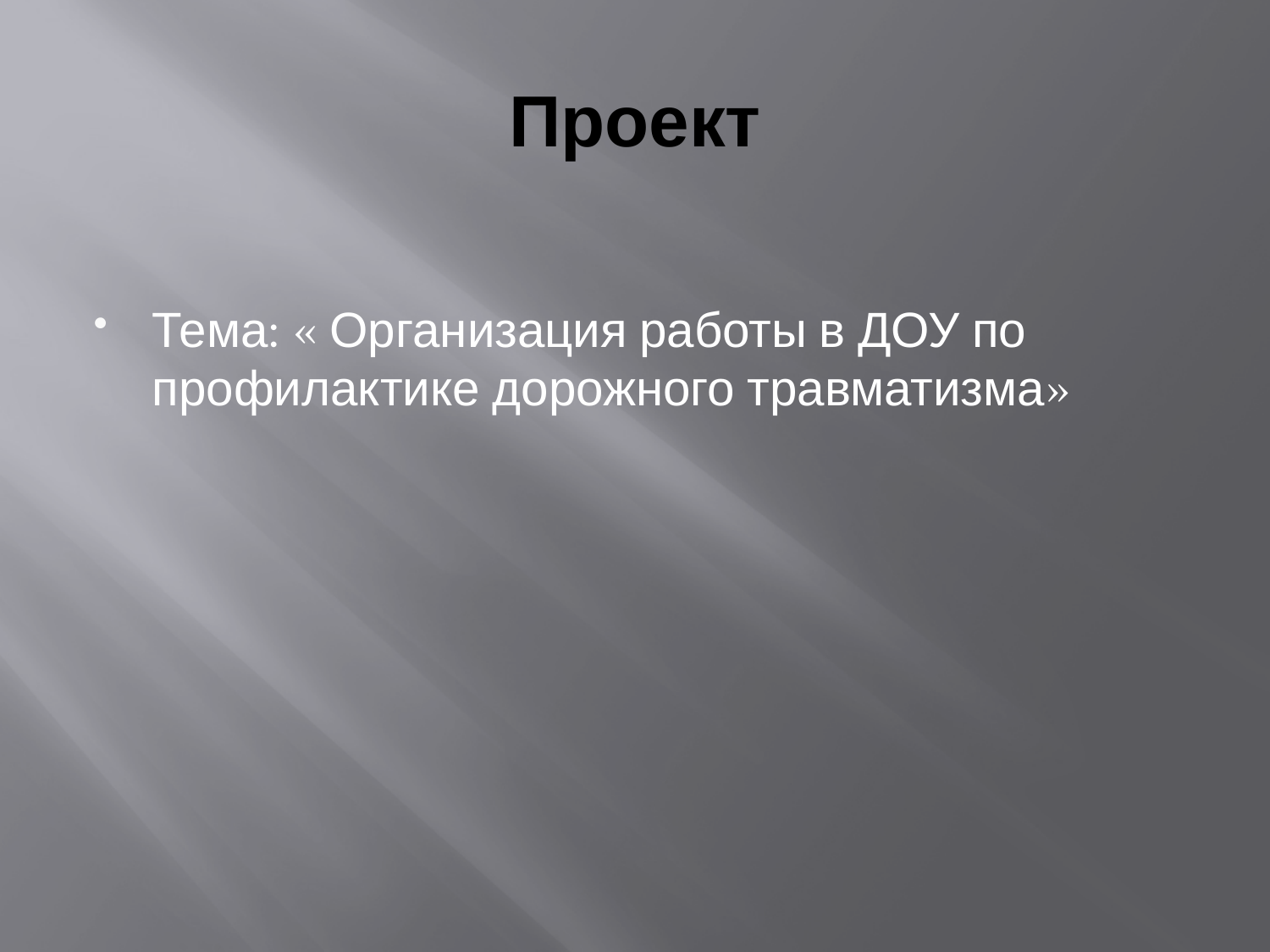

# Проект

Тема: « Организация работы в ДОУ по профилактике дорожного травматизма»